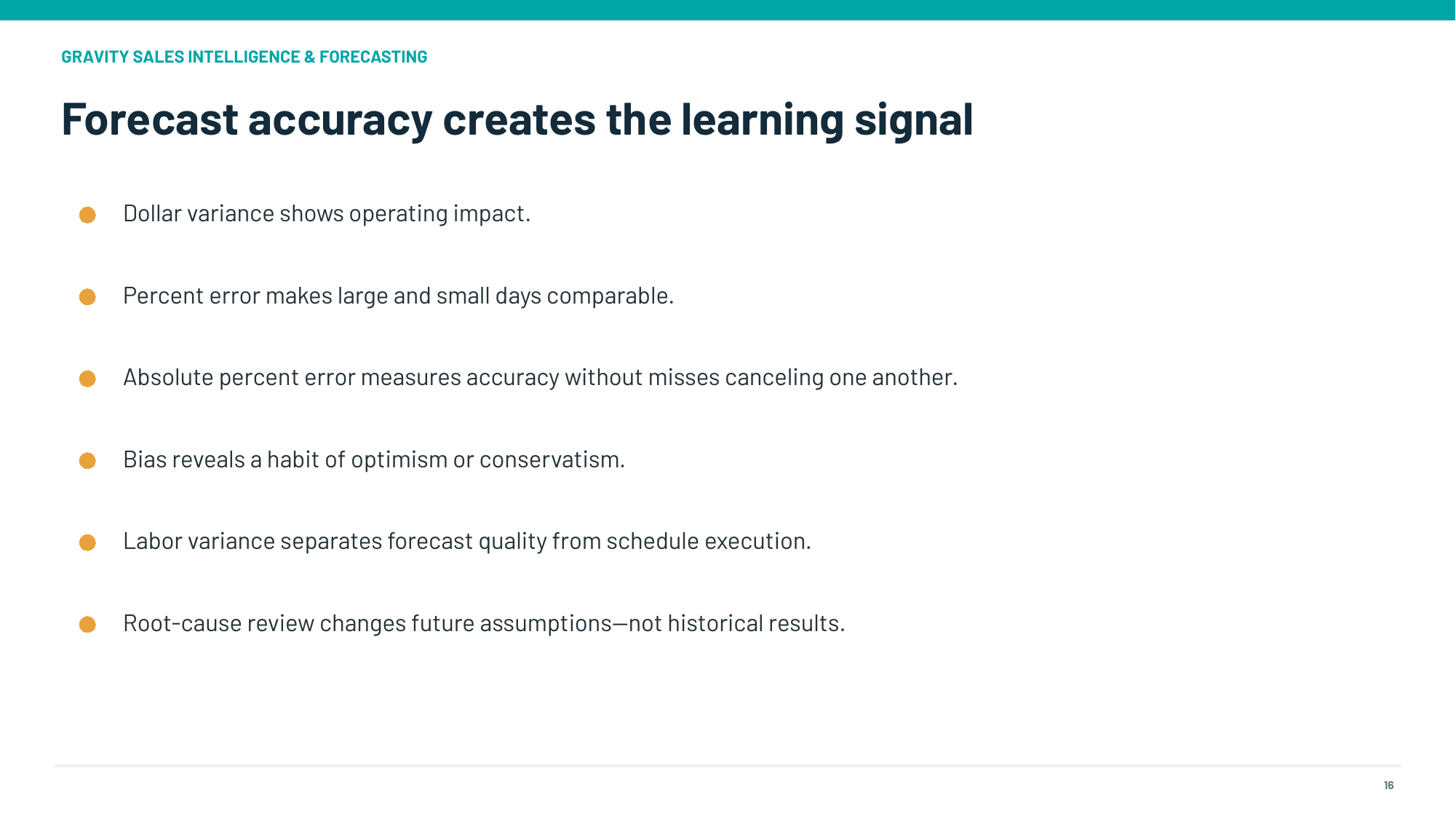

GRAVITY SALES INTELLIGENCE & FORECASTING
Forecast accuracy creates the learning signal
Dollar variance shows operating impact.

Percent error makes large and small days comparable.

Absolute percent error measures accuracy without misses canceling one another.

Bias reveals a habit of optimism or conservatism.

Labor variance separates forecast quality from schedule execution.

Root-cause review changes future assumptions—not historical results.

16